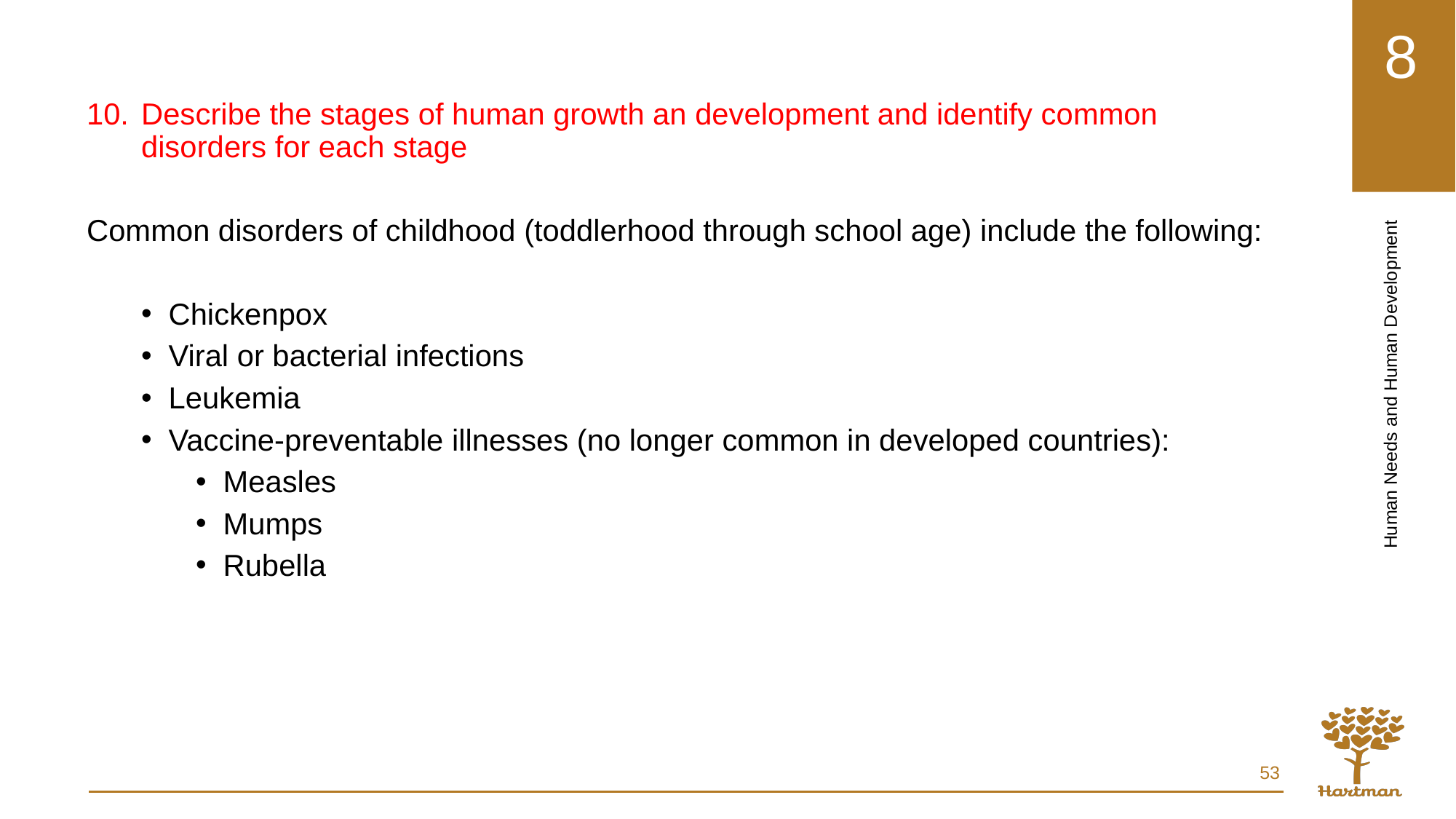

Describe the stages of human growth an development and identify common disorders for each stage

Common disorders of childhood (toddlerhood through school age) include the following:

Chickenpox
Viral or bacterial infections
Leukemia
Vaccine-preventable illnesses (no longer common in developed countries):
Measles
Mumps
Rubella

53